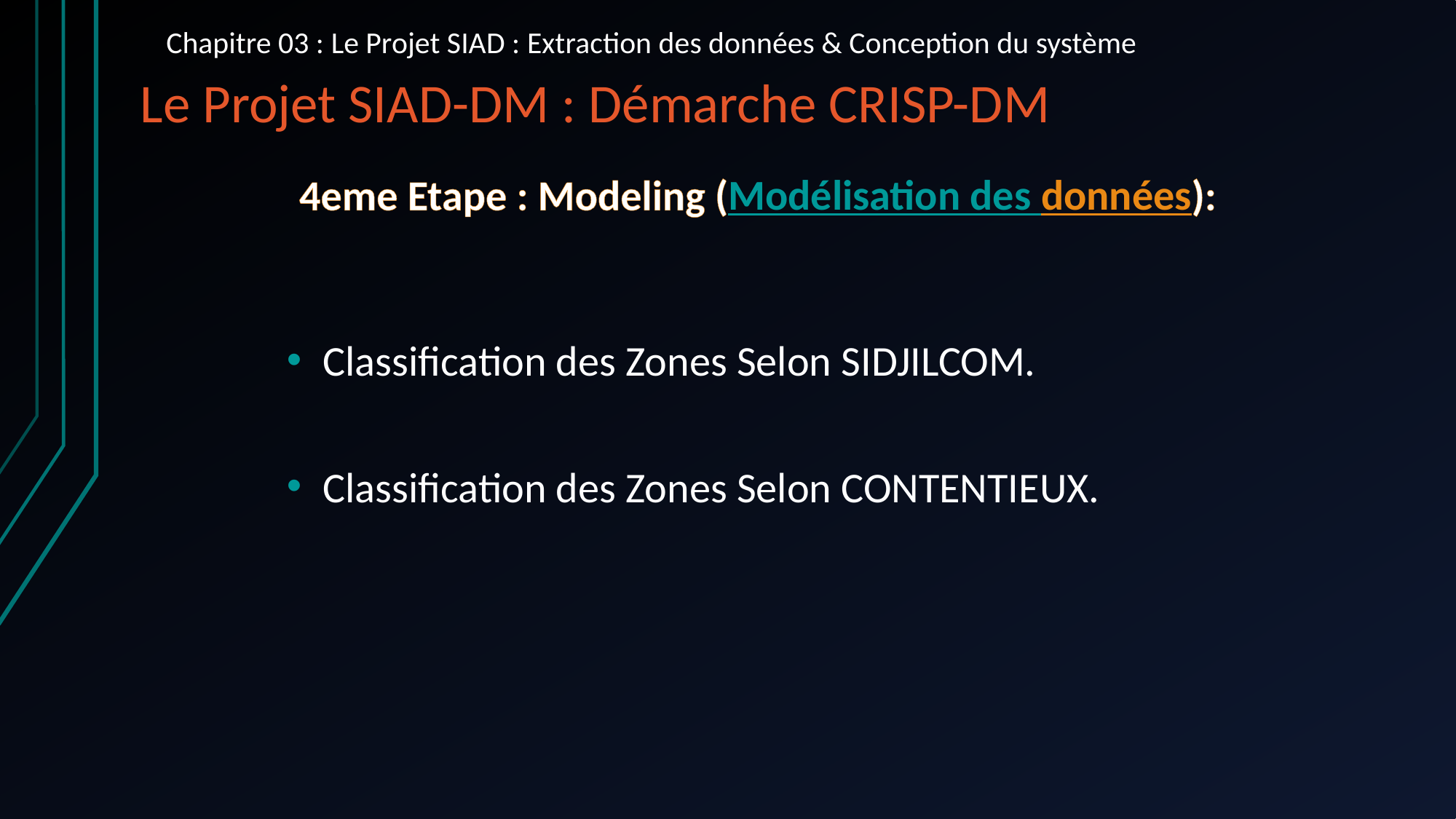

Chapitre 03 : Le Projet SIAD : Extraction des données & Conception du système
# Le Projet SIAD-DM : Démarche CRISP-DM
4eme Etape : Modeling (Modélisation des données):
Classification des Zones Selon SIDJILCOM.
Classification des Zones Selon CONTENTIEUX.